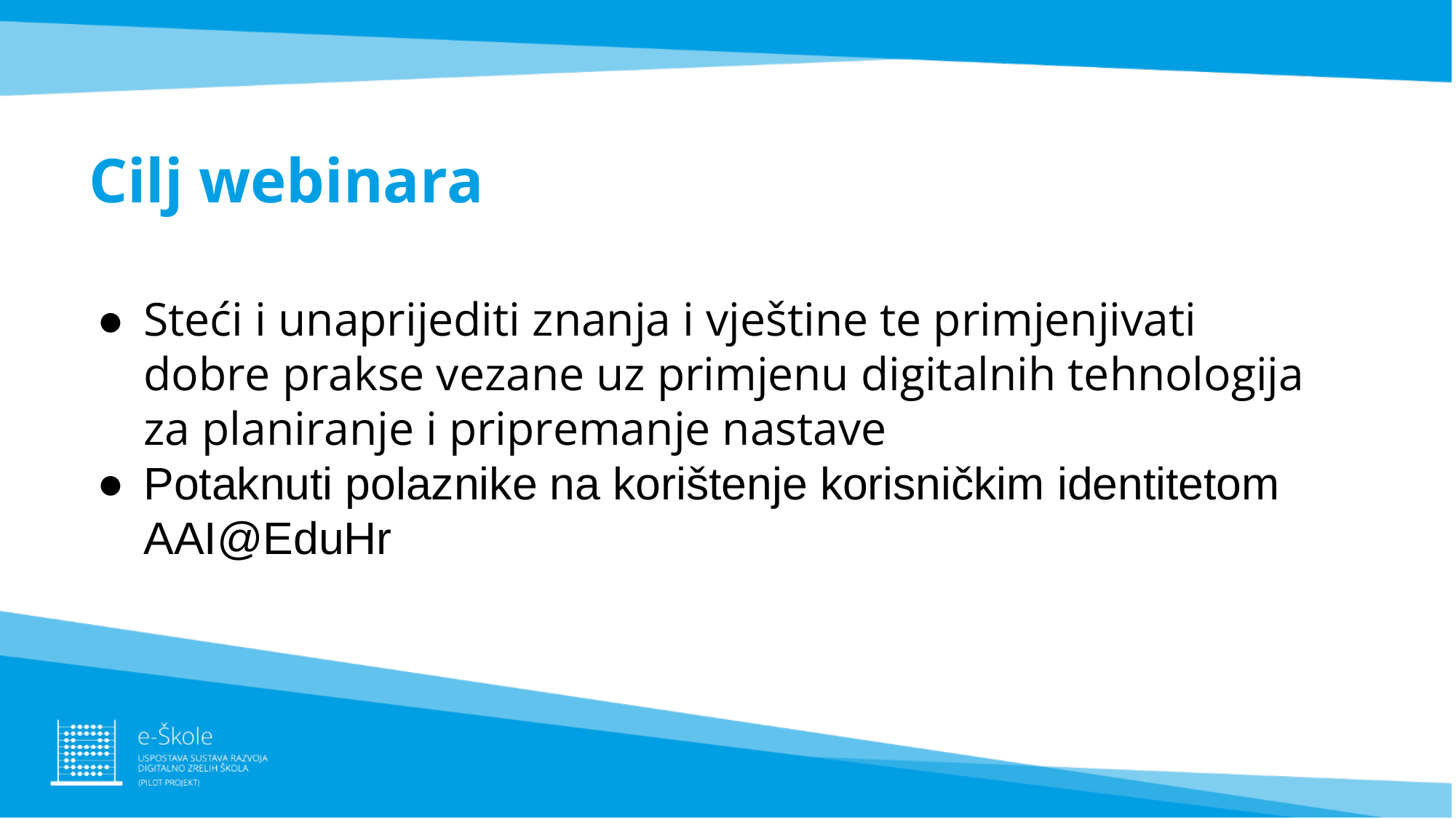

# Cilj webinara
Steći i unaprijediti znanja i vještine te primjenjivati dobre prakse vezane uz primjenu digitalnih tehnologija za planiranje i pripremanje nastave
Potaknuti polaznike na korištenje korisničkim identitetom AAI@EduHr